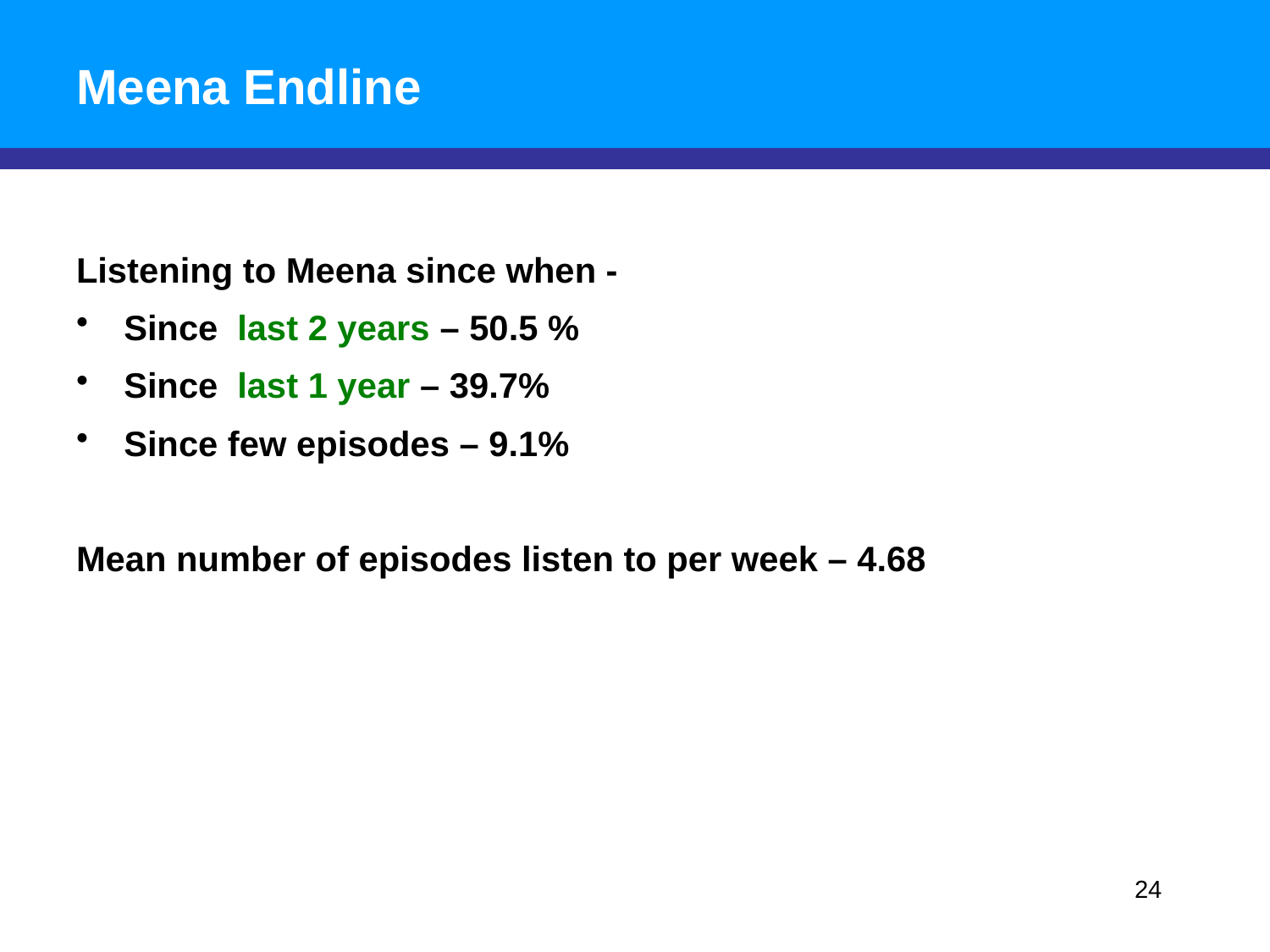

# Meena Endline
Listening to Meena since when -
Since  last 2 years – 50.5 %
Since  last 1 year – 39.7%
Since few episodes – 9.1%

Mean number of episodes listen to per week – 4.68

24